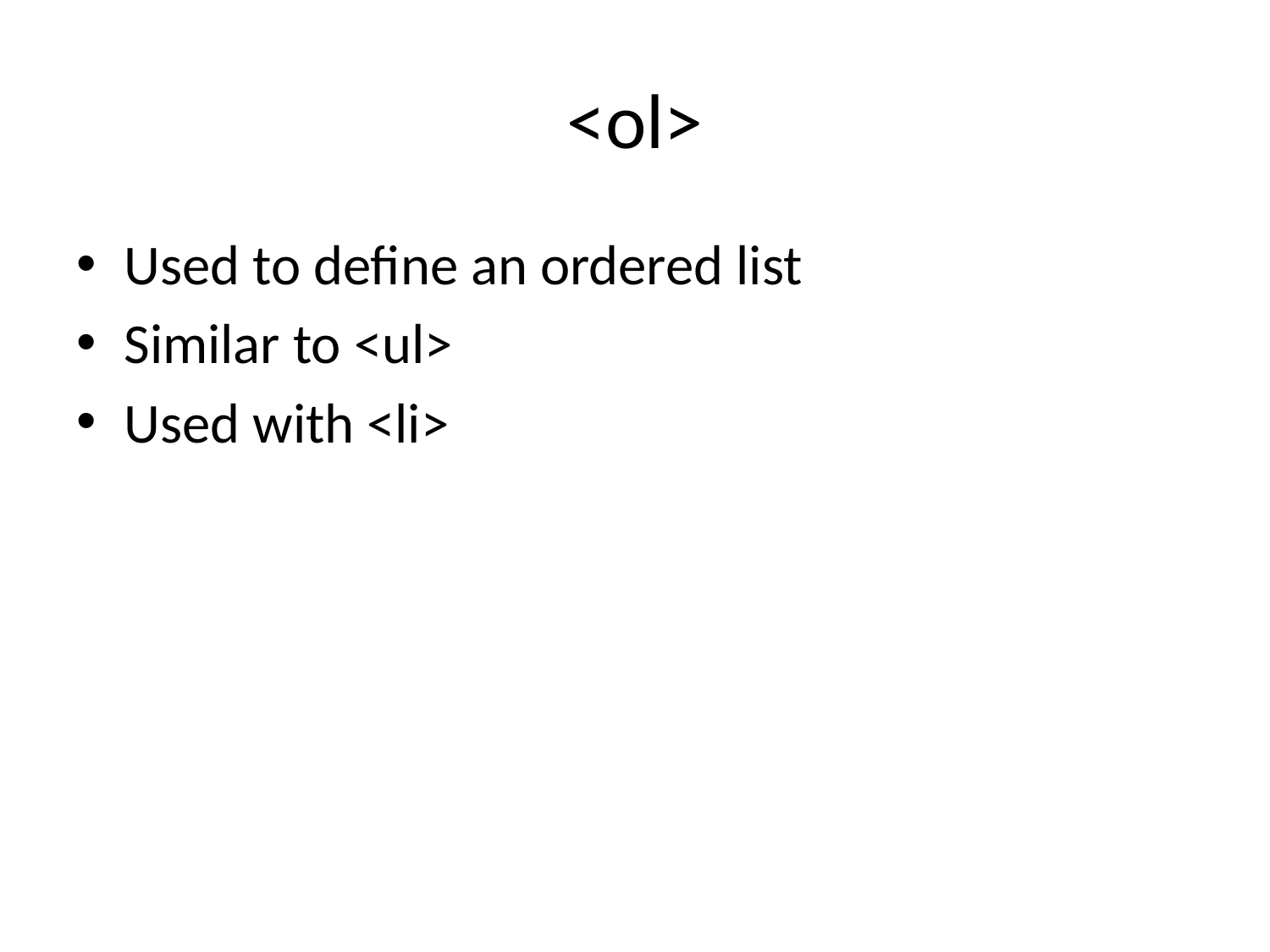

# <ol>
Used to define an ordered list
Similar to <ul>
Used with <li>